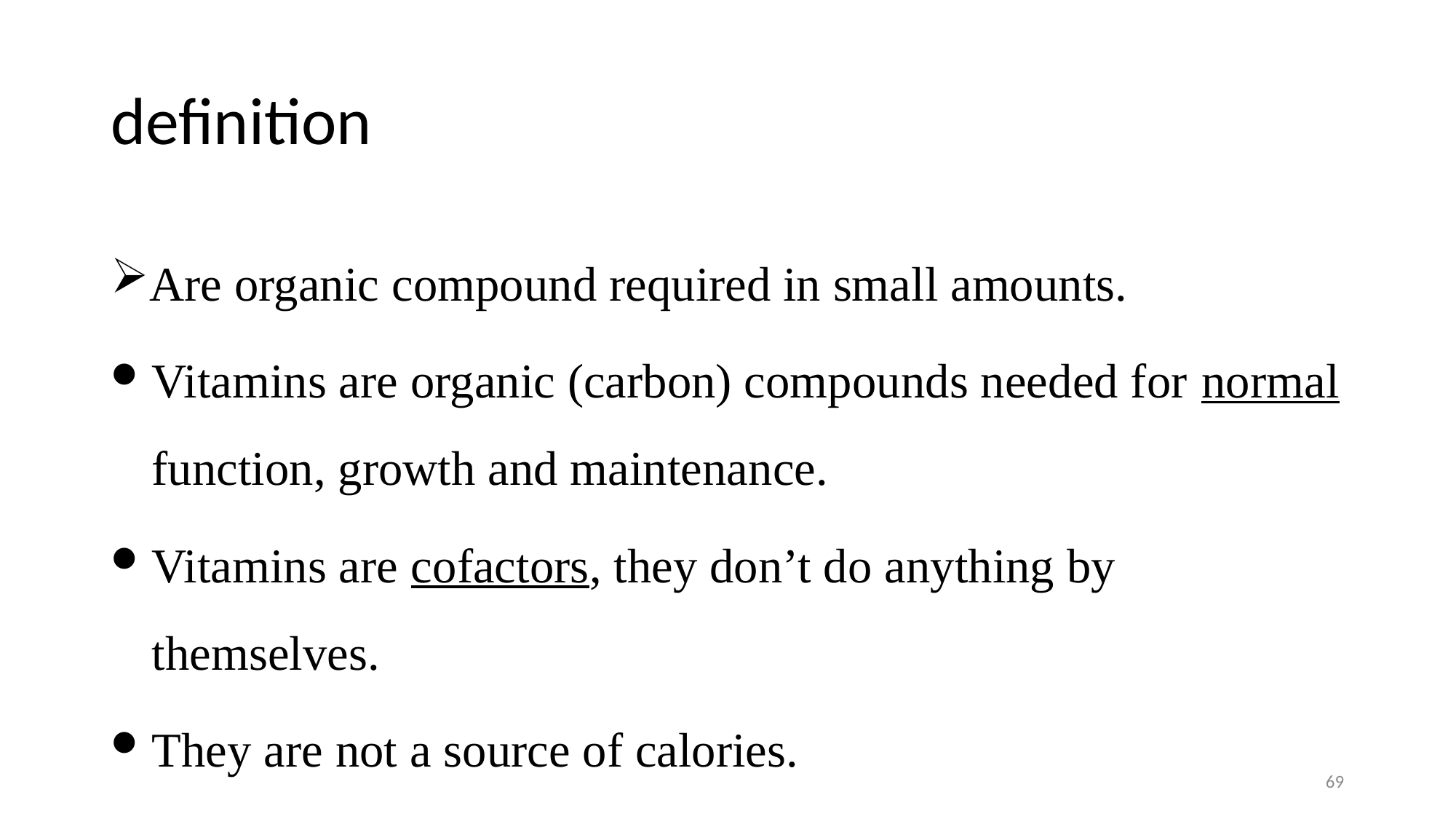

# definition
Are organic compound required in small amounts.
Vitamins are organic (carbon) compounds needed for normal function, growth and maintenance.
Vitamins are cofactors, they don’t do anything by themselves.
They are not a source of calories.

69